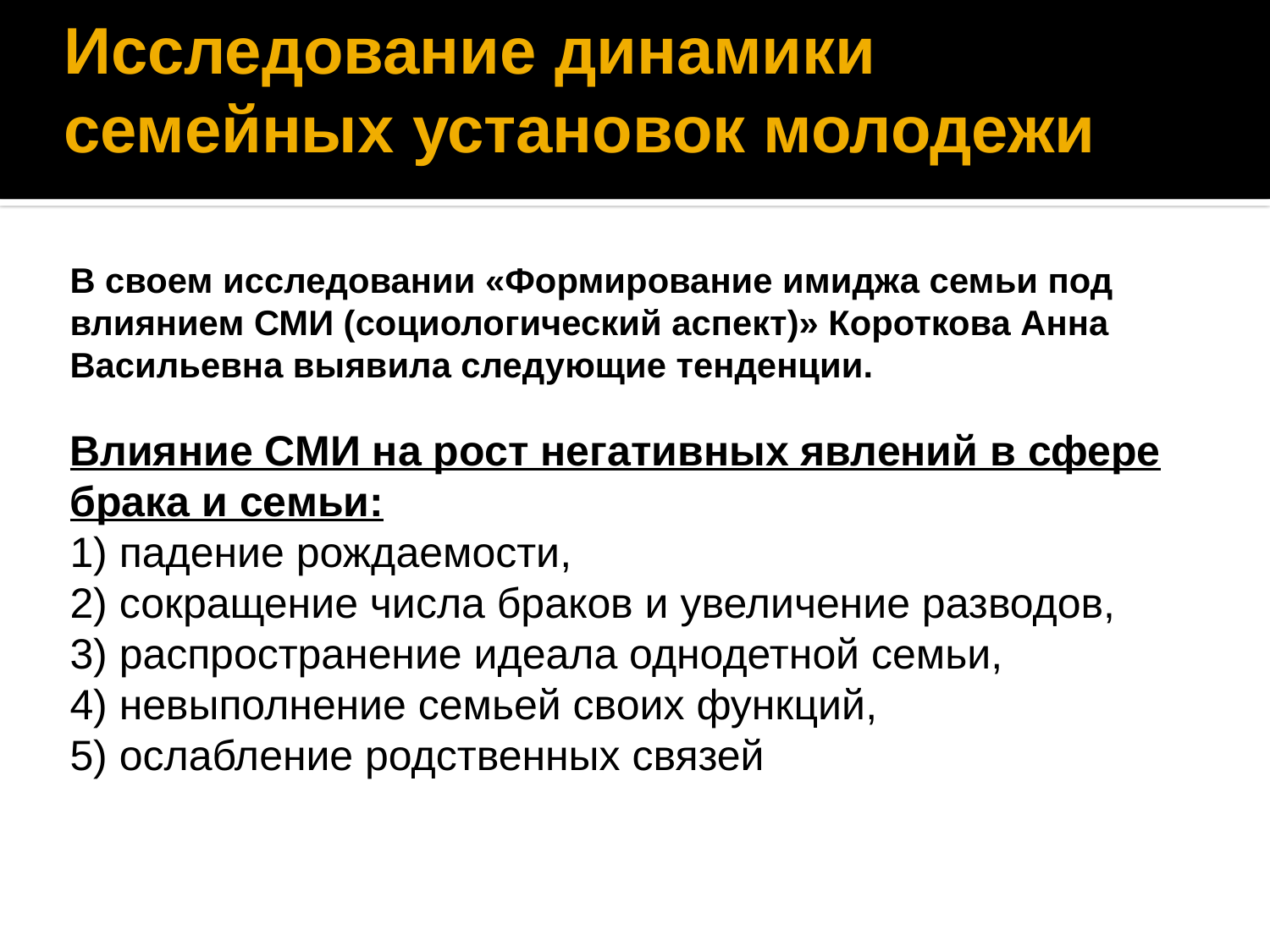

# Исследование динамики семейных установок молодежи

В своем исследовании «Формирование имиджа семьи под влиянием СМИ (социологический аспект)» Короткова Анна Васильевна выявила следующие тенденции.

Влияние СМИ на рост негативных явлений в сфере брака и семьи:
1) падение рождаемости,
2) сокращение числа браков и увеличение разводов,
3) распространение идеала однодетной семьи,
4) невыполнение семьей своих функций,
5) ослабление родственных связей